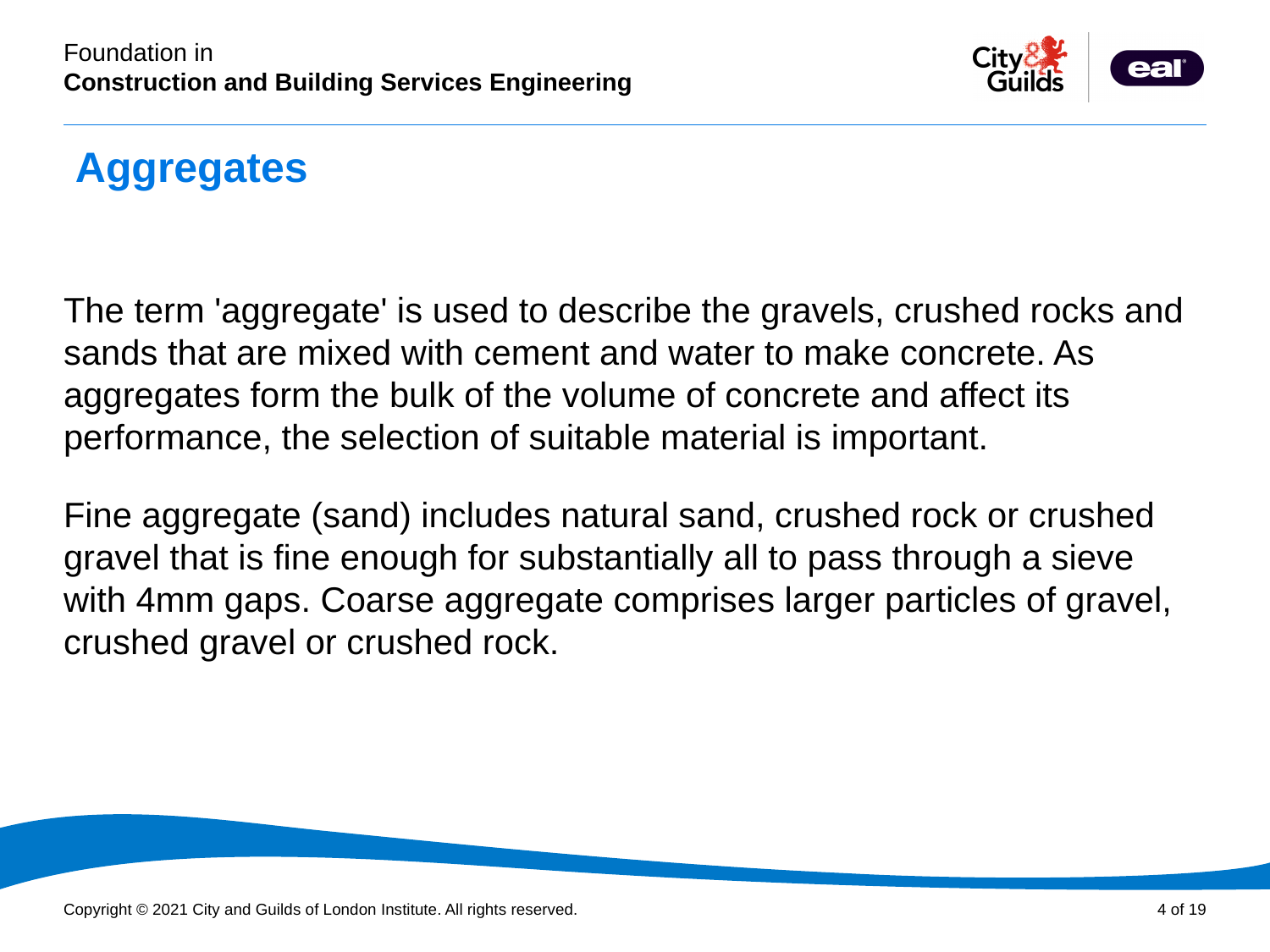

# Aggregates

The term 'aggregate' is used to describe the gravels, crushed rocks and sands that are mixed with cement and water to make concrete. As aggregates form the bulk of the volume of concrete and affect its performance, the selection of suitable material is important.
Fine aggregate (sand) includes natural sand, crushed rock or crushed gravel that is fine enough for substantially all to pass through a sieve with 4mm gaps. Coarse aggregate comprises larger particles of gravel, crushed gravel or crushed rock.